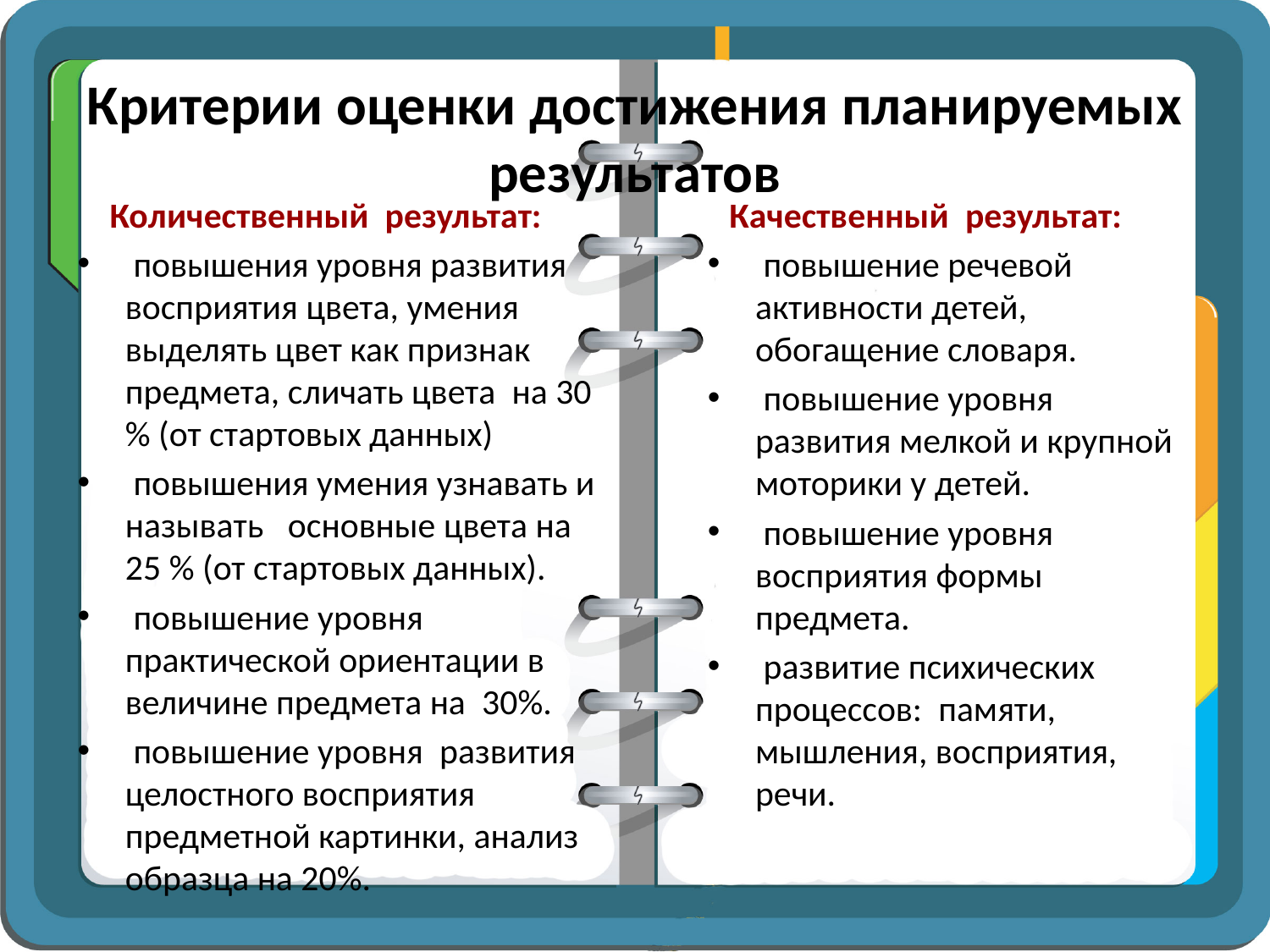

# Критерии оценки достижения планируемых результатов
    Количественный  результат:
 повышения уровня развития восприятия цвета, умения выделять цвет как признак предмета, сличать цвета  на 30 % (от стартовых данных)
 повышения умения узнавать и называть   основные цвета на 25 % (от стартовых данных).
 повышение уровня практической ориентации в величине предмета на  30%.
 повышение уровня  развития целостного восприятия предметной картинки, анализ образца на 20%.

   Качественный  результат:
 повышение речевой активности детей, обогащение словаря.
 повышение уровня развития мелкой и крупной моторики у детей.
 повышение уровня восприятия формы предмета.
 развитие психических процессов:  памяти, мышления, восприятия, речи.